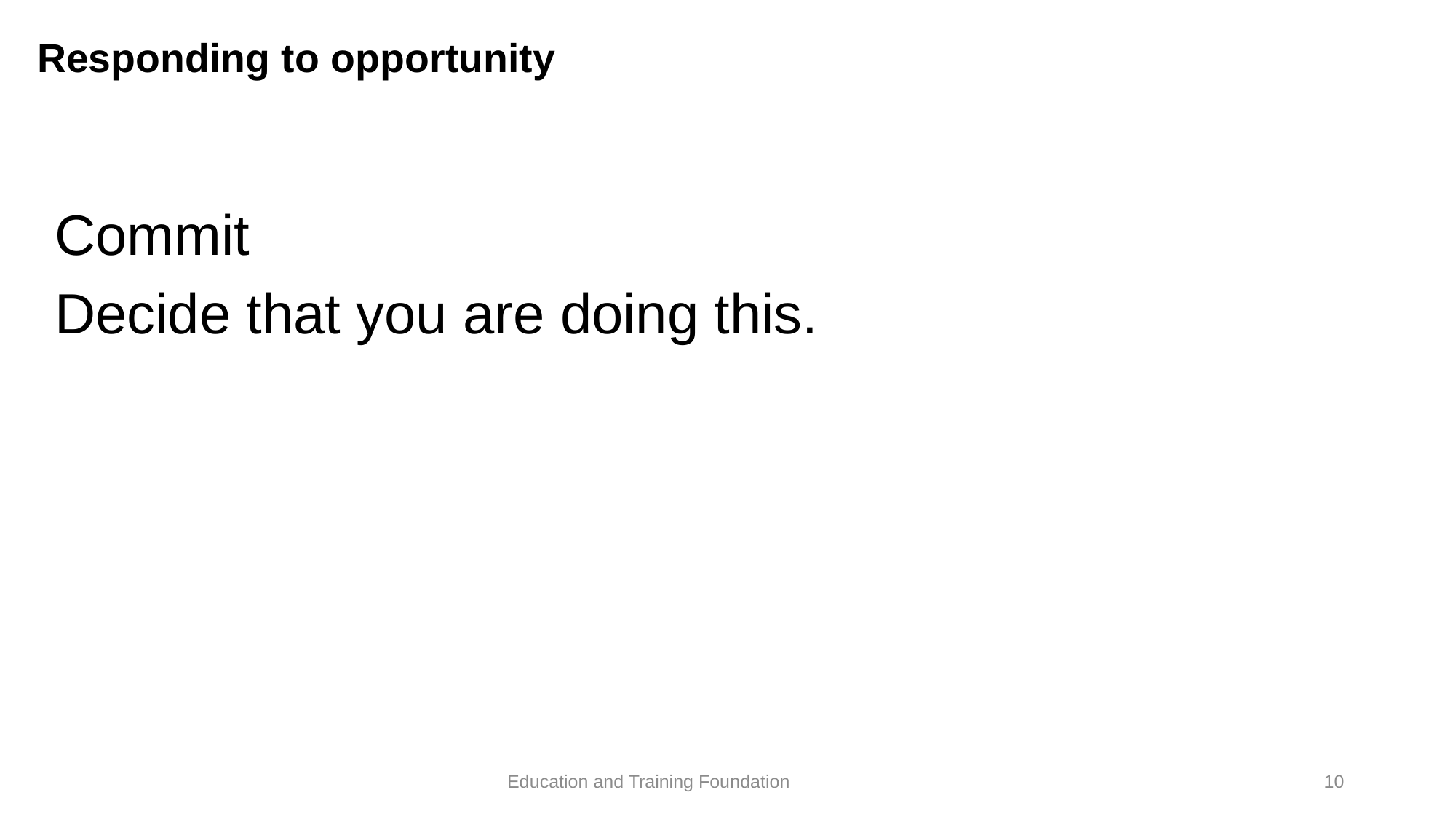

# Responding to opportunity
Commit
Decide that you are doing this.

10
Education and Training Foundation